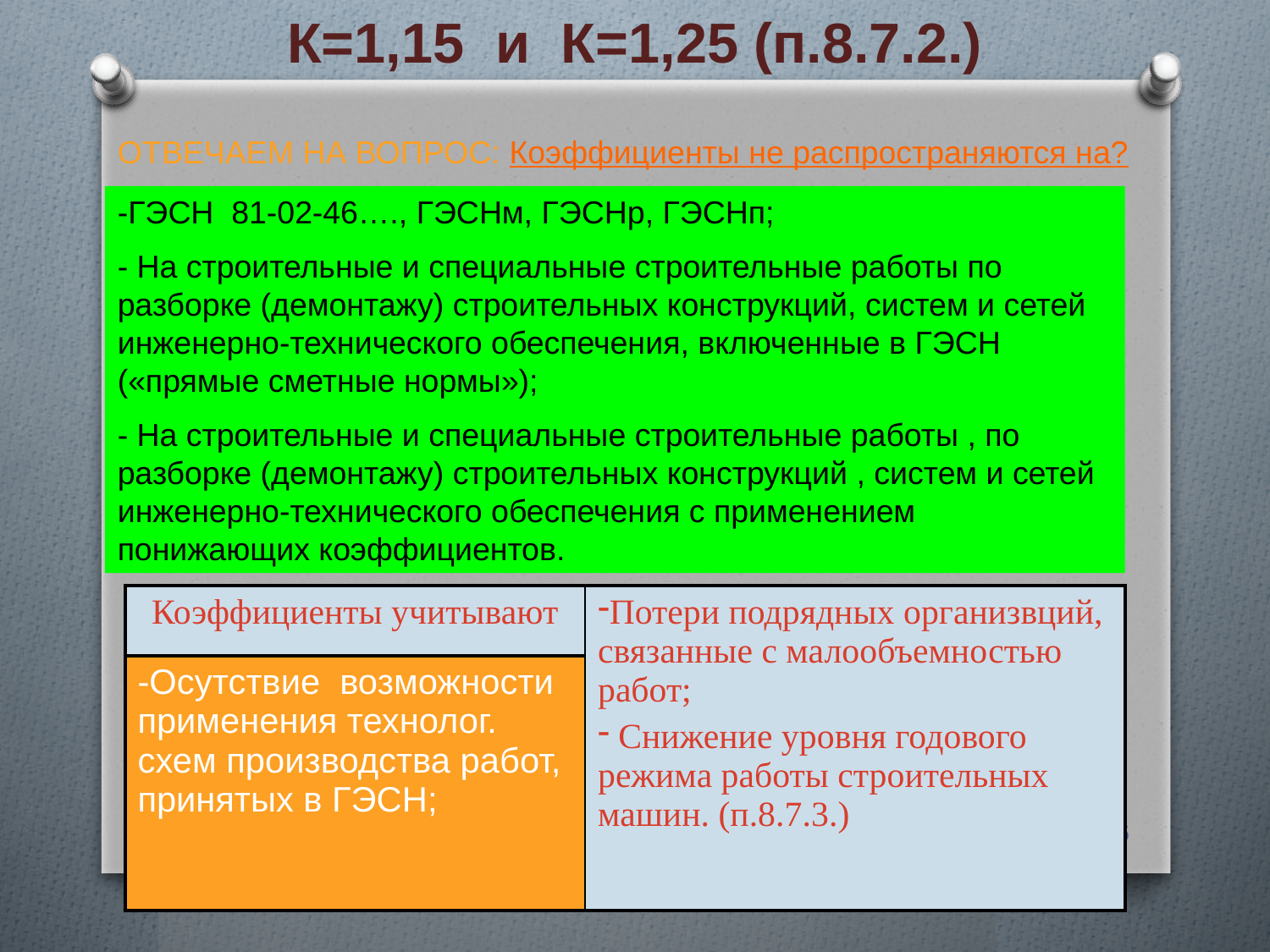

К=1,15  и  К=1,25 (п.8.7.2.)
ОТВЕЧАЕМ НА ВОПРОС: Коэффициенты не распространяются на?
-ГЭСН  81-02-46…., ГЭСНм, ГЭСНр, ГЭСНп;
- На строительные и специальные строительные работы по разборке (демонтажу) строительных конструкций, систем и сетей инженерно-технического обеспечения, включенные в ГЭСН («прямые сметные нормы»);
- На строительные и специальные строительные работы , по разборке (демонтажу) строительных конструкций , систем и сетей инженерно-технического обеспечения с применением понижающих коэффициентов.
| Коэффициенты учитывают | Потери подрядных организвций, связанные с малообъемностью работ; Снижение уровня годового режима работы строительных машин. (п.8.7.3.) |
| --- | --- |
| -Осутствие возможности применения технолог. схем производства работ, принятых в ГЭСН; |  |
6